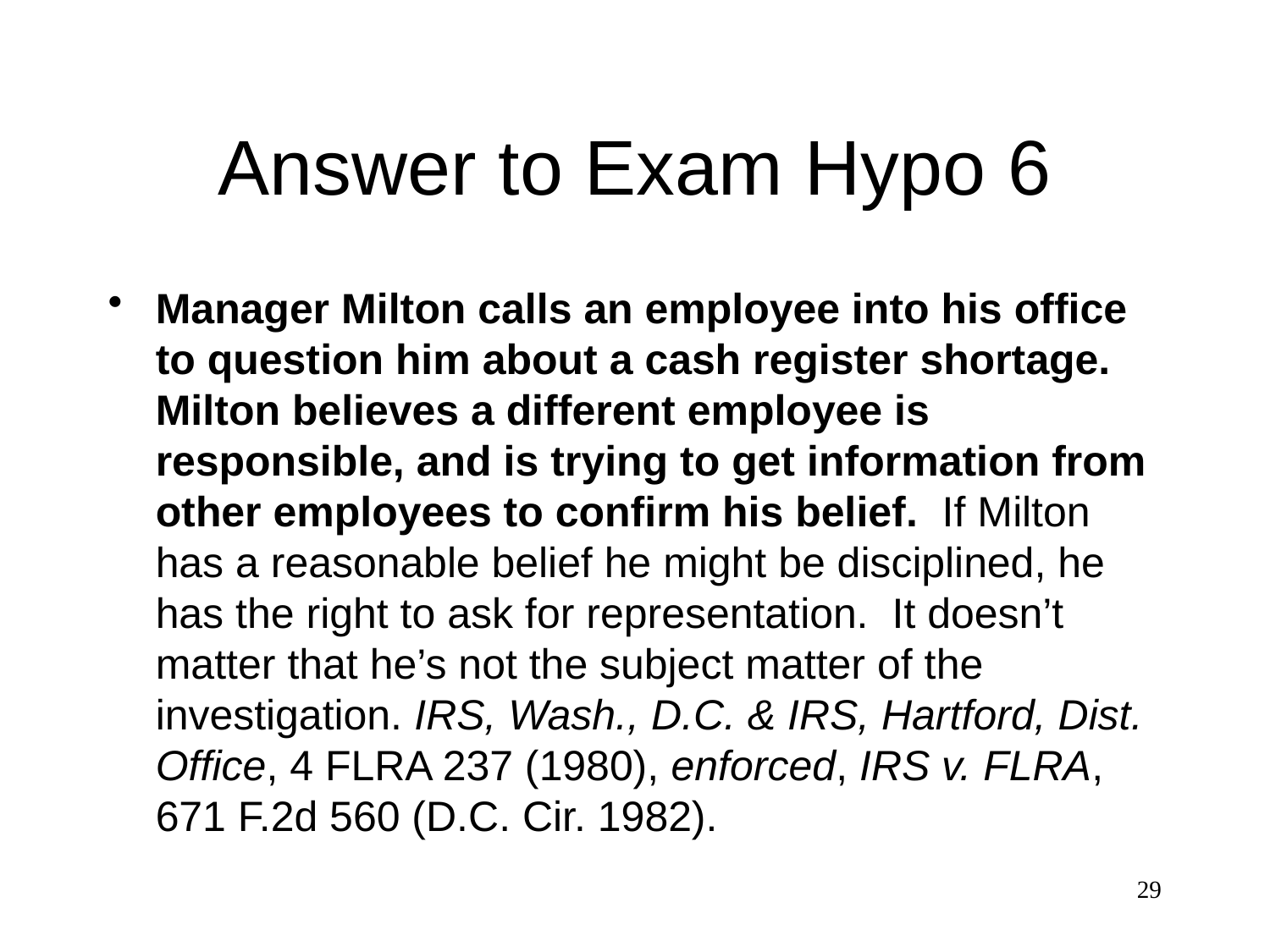

# Answer to Exam Hypo 6
Manager Milton calls an employee into his office to question him about a cash register shortage.  Milton believes a different employee is responsible, and is trying to get information from other employees to confirm his belief.  If Milton has a reasonable belief he might be disciplined, he has the right to ask for representation.  It doesn’t matter that he’s not the subject matter of the investigation. IRS, Wash., D.C. & IRS, Hartford, Dist. Office, 4 FLRA 237 (1980), enforced, IRS v. FLRA, 671 F.2d 560 (D.C. Cir. 1982).

29